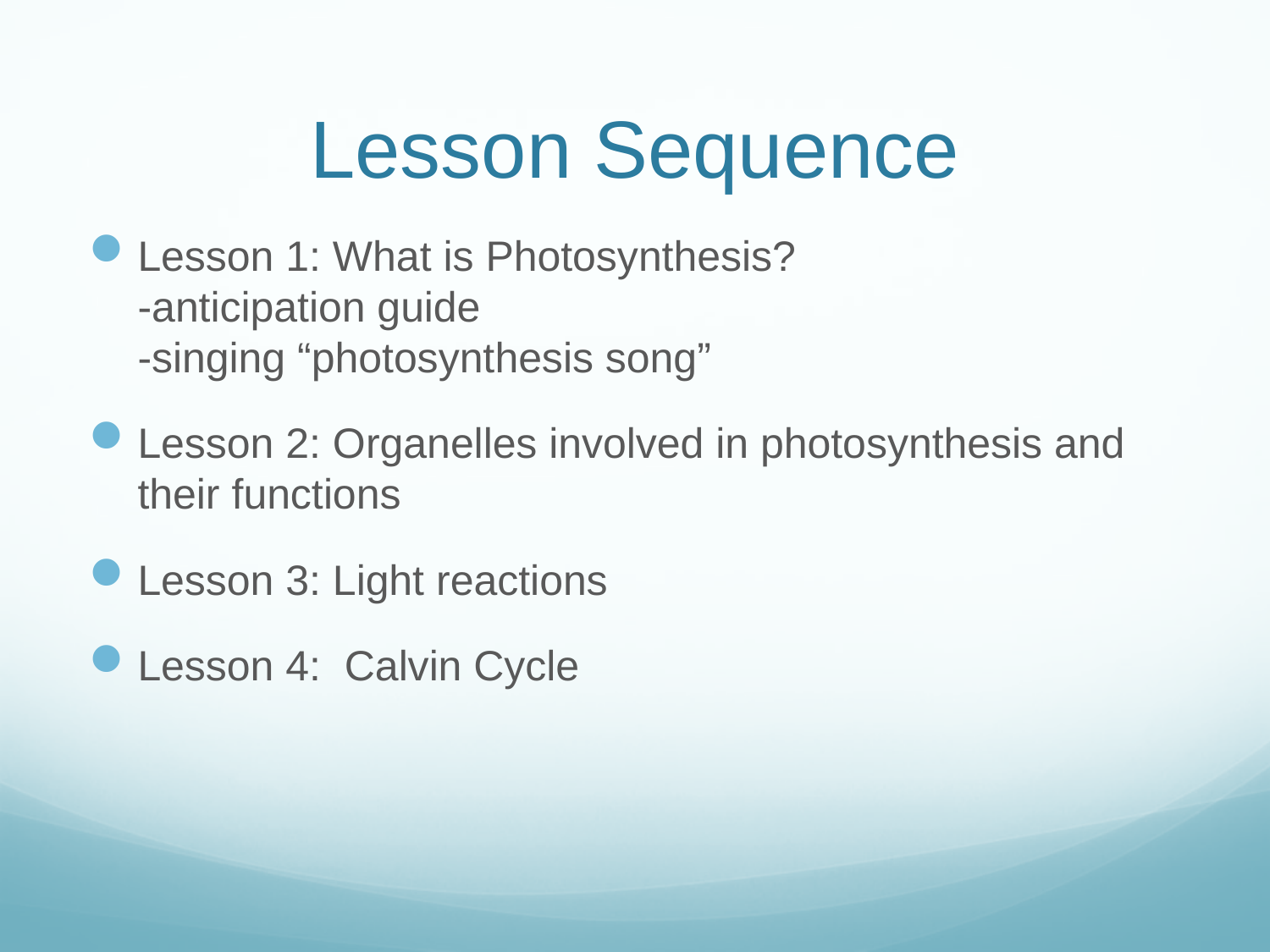

# Lesson Sequence
Lesson 1: What is Photosynthesis?
-anticipation guide
-singing “photosynthesis song”
Lesson 2: Organelles involved in photosynthesis and their functions
Lesson 3: Light reactions
Lesson 4:  Calvin Cycle